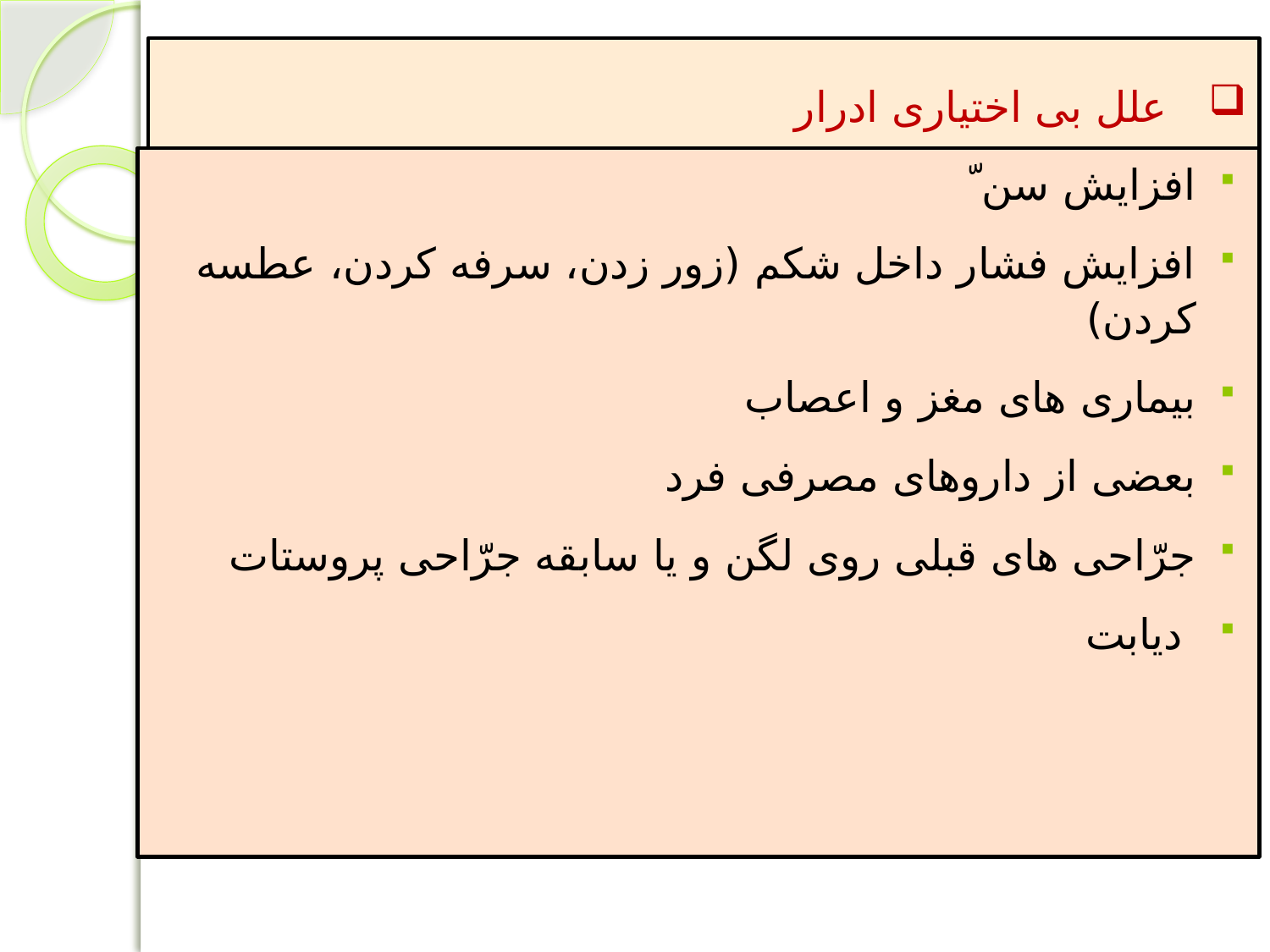

# علل بی اختیاری ادرار
افزایش سن ّ
افزایش فشار داخل شکم (زور زدن، سرفه کردن، عطسه کردن)
بیماری های مغز و اعصاب
بعضی از داروهای مصرفی فرد
جرّاحی های قبلی روی لگن و یا سابقه جرّاحی پروستات
 دیابت